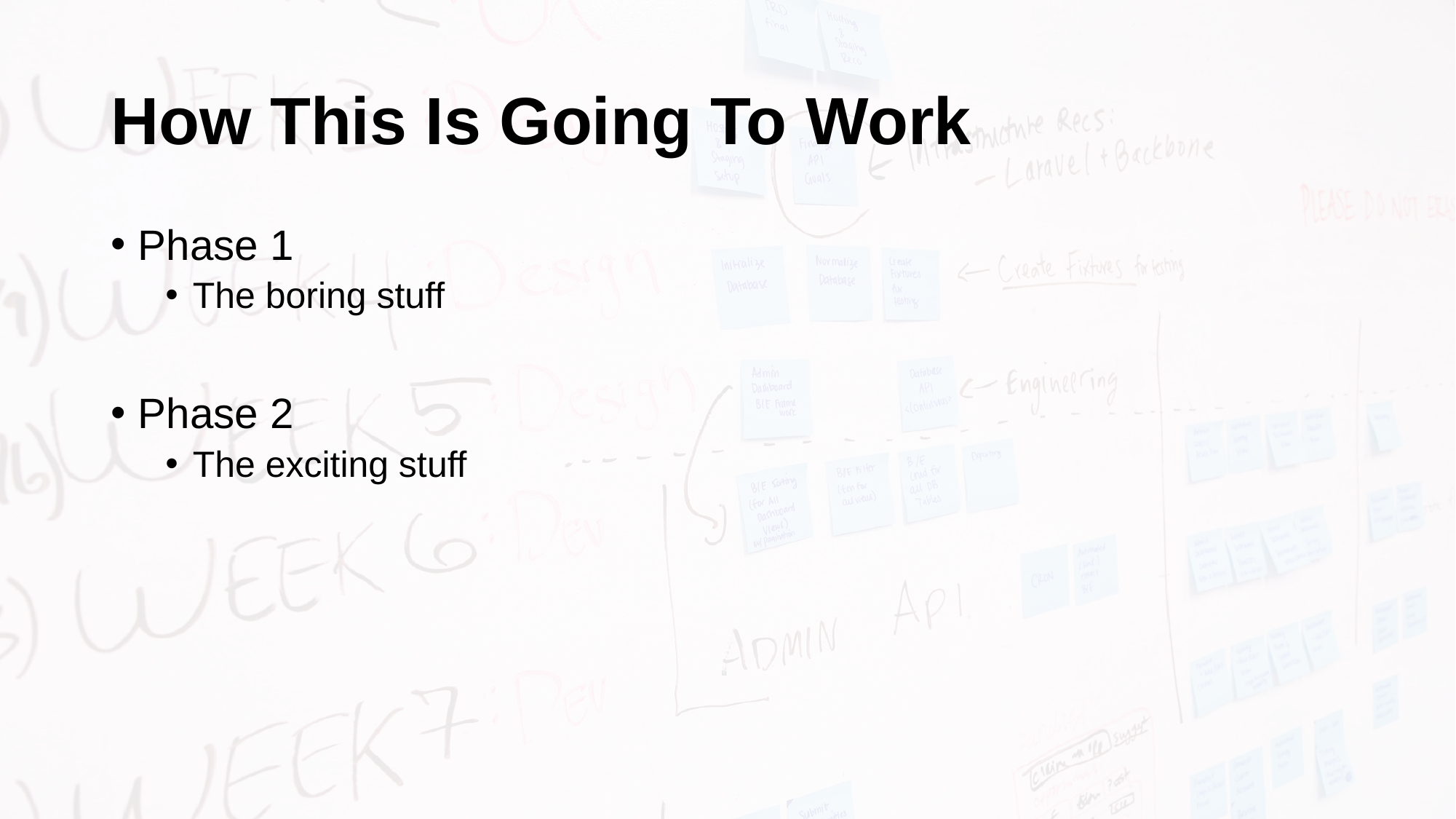

# How This Is Going To Work
Phase 1
The boring stuff

Phase 2
The exciting stuff